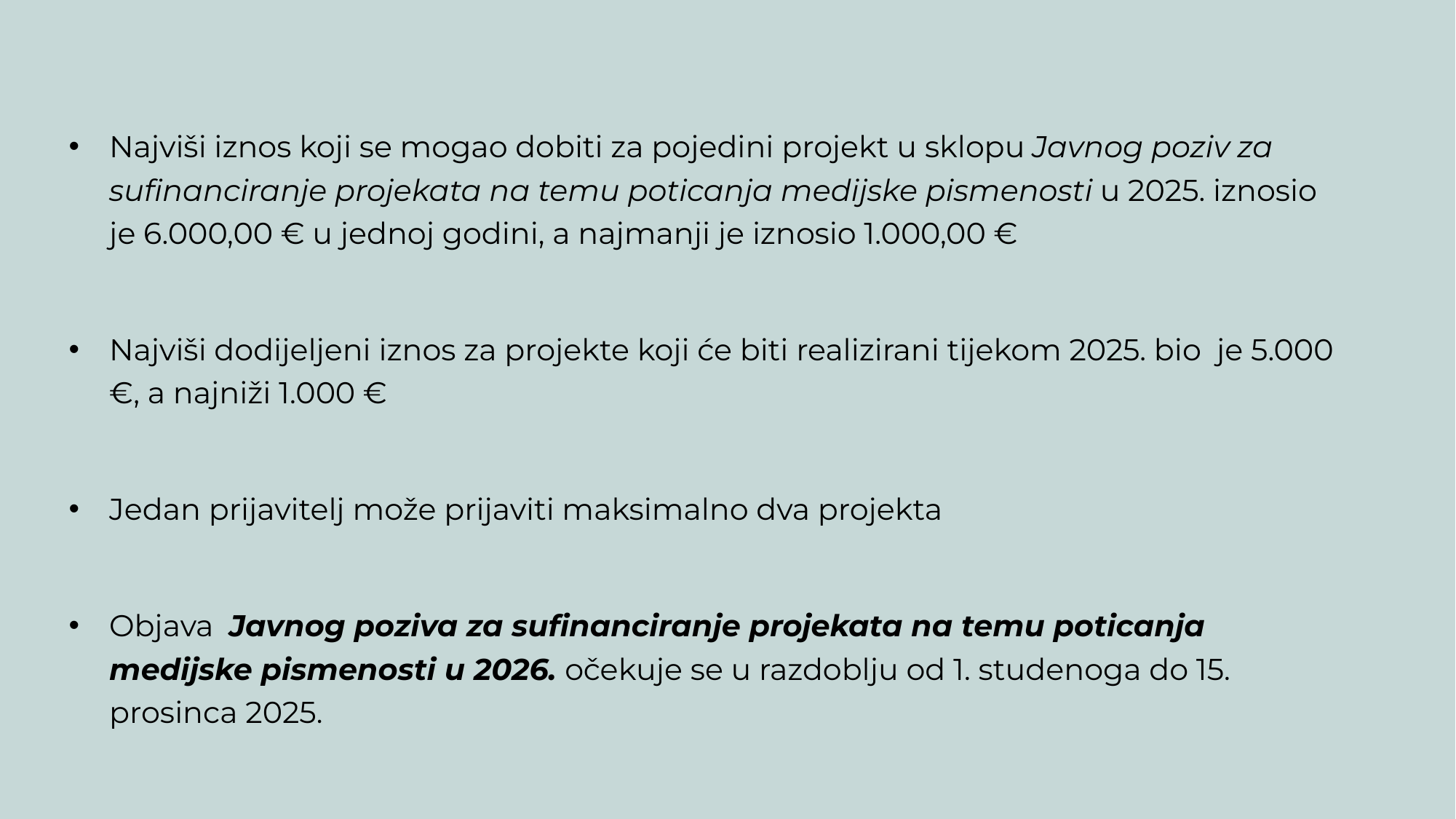

Najviši iznos koji se mogao dobiti za pojedini projekt u sklopu Javnog poziv za sufinanciranje projekata na temu poticanja medijske pismenosti u 2025. iznosio je 6.000,00 € u jednoj godini, a najmanji je iznosio 1.000,00 €

Najviši dodijeljeni iznos za projekte koji će biti realizirani tijekom 2025. bio  je 5.000 €, a najniži 1.000 €

Jedan prijavitelj može prijaviti maksimalno dva projekta

Objava  Javnog poziva za sufinanciranje projekata na temu poticanja medijske pismenosti u 2026. očekuje se u razdoblju od 1. studenoga do 15. prosinca 2025.